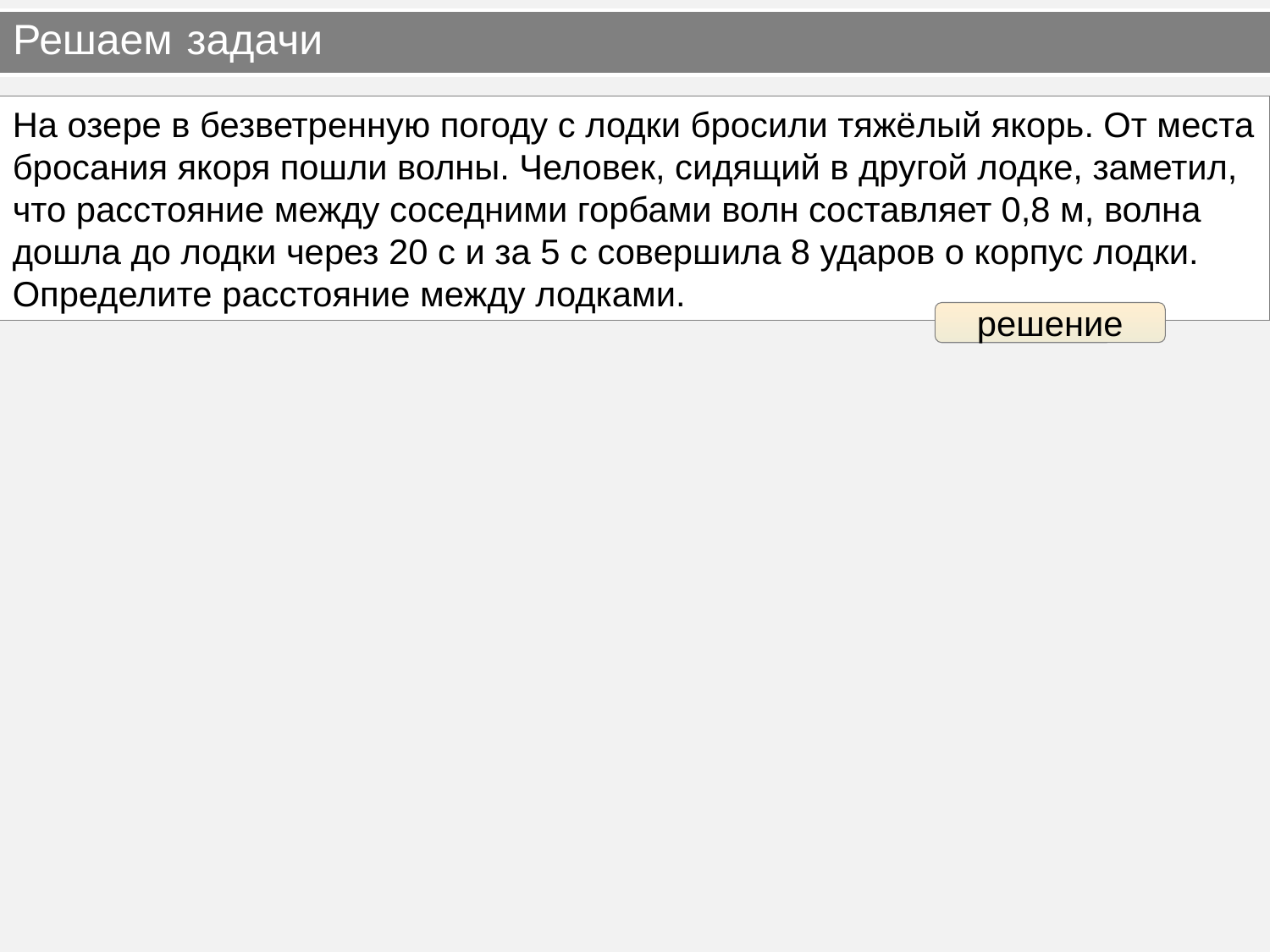

# Решаем задачи

На озере в безветренную погоду с лодки бросили тяжёлый якорь. От места бросания якоря пошли волны. Человек, сидящий в другой лодке, заметил, что расстояние между соседними горбами волн составляет 0,8 м, волна дошла до лодки через 20 с и за 5 с совершила 8 ударов о корпус лодки. Определите расстояние между лодками.
решение